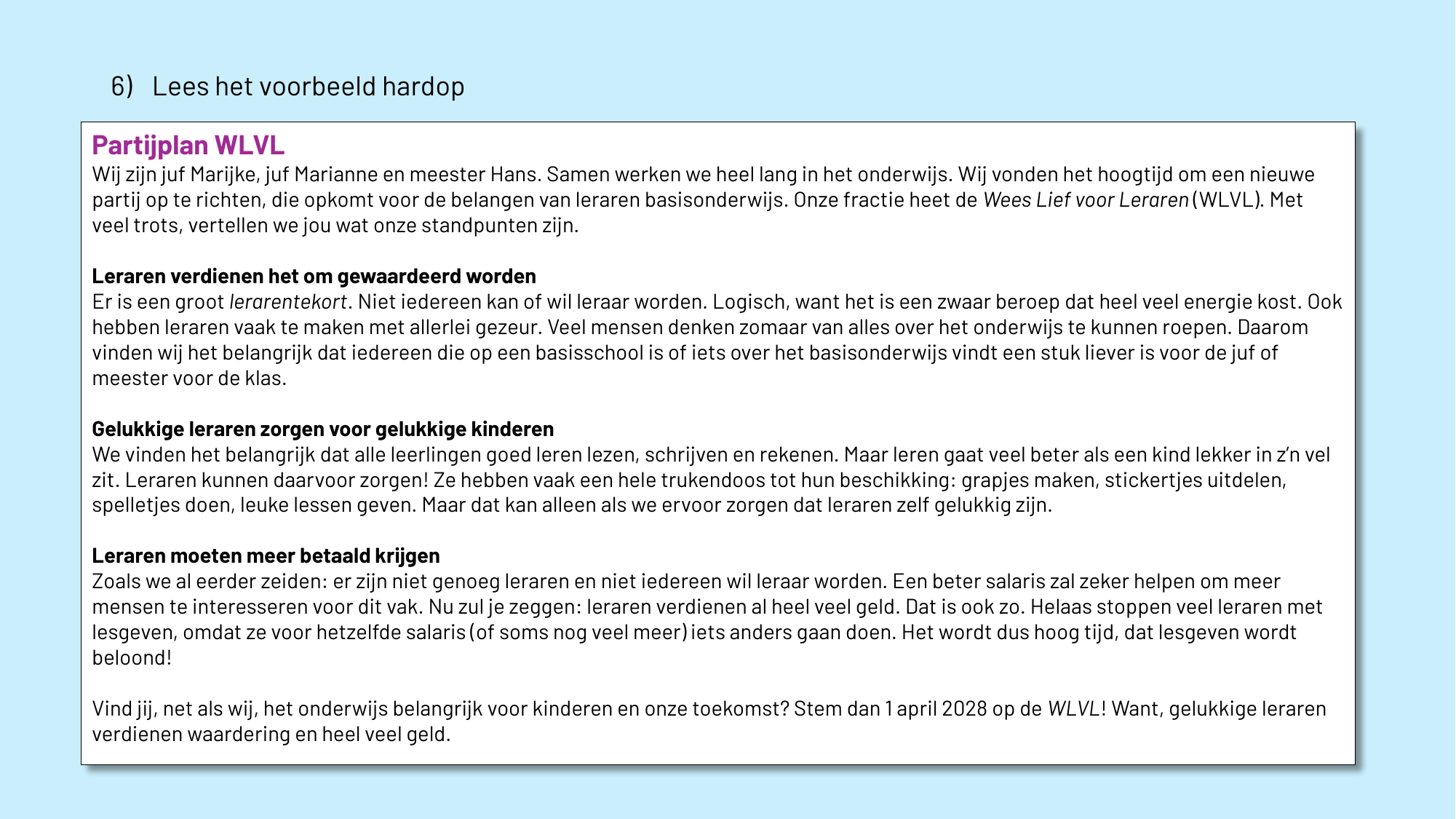

Lees het voorbeeld hardop
Partijplan WLVL
Wij zijn juf Marijke, juf Marianne en meester Hans. Samen werken we heel lang in het onderwijs. Wij vonden het hoogtijd om een nieuwe partij op te richten, die opkomt voor de belangen van leraren basisonderwijs. Onze fractie heet de Wees Lief voor Leraren (WLVL). Met veel trots, vertellen we jou wat onze standpunten zijn.

Leraren verdienen het om gewaardeerd worden
Er is een groot lerarentekort. Niet iedereen kan of wil leraar worden. Logisch, want het is een zwaar beroep dat heel veel energie kost. Ook hebben leraren vaak te maken met allerlei gezeur. Veel mensen denken zomaar van alles over het onderwijs te kunnen roepen. Daarom vinden wij het belangrijk dat iedereen die op een basisschool is of iets over het basisonderwijs vindt een stuk liever is voor de juf of meester voor de klas.

Gelukkige leraren zorgen voor gelukkige kinderen
We vinden het belangrijk dat alle leerlingen goed leren lezen, schrijven en rekenen. Maar leren gaat veel beter als een kind lekker in z’n vel zit. Leraren kunnen daarvoor zorgen! Ze hebben vaak een hele trukendoos tot hun beschikking: grapjes maken, stickertjes uitdelen, spelletjes doen, leuke lessen geven. Maar dat kan alleen als we ervoor zorgen dat leraren zelf gelukkig zijn.

Leraren moeten meer betaald krijgen
Zoals we al eerder zeiden: er zijn niet genoeg leraren en niet iedereen wil leraar worden. Een beter salaris zal zeker helpen om meer mensen te interesseren voor dit vak. Nu zul je zeggen: leraren verdienen al heel veel geld. Dat is ook zo. Helaas stoppen veel leraren met lesgeven, omdat ze voor hetzelfde salaris (of soms nog veel meer) iets anders gaan doen. Het wordt dus hoog tijd, dat lesgeven wordt beloond!

Vind jij, net als wij, het onderwijs belangrijk voor kinderen en onze toekomst? Stem dan 1 april 2028 op de WLVL! Want, gelukkige leraren verdienen waardering en heel veel geld.